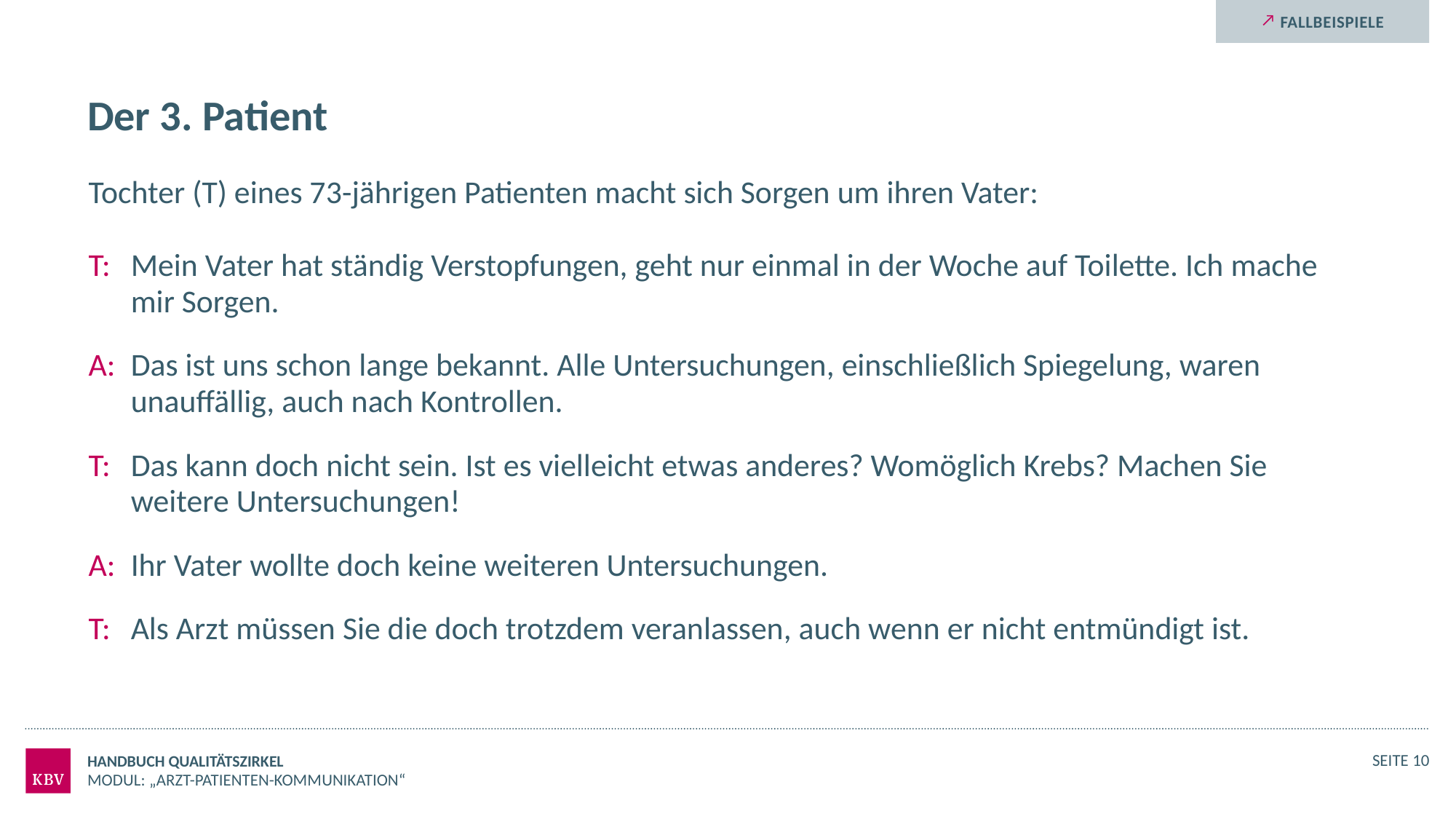

# Der 3. Patient
Tochter (T) eines 73-jährigen Patienten macht sich Sorgen um ihren Vater:
T: 	Mein Vater hat ständig Verstopfungen, geht nur einmal in der Woche auf Toilette. Ich mache mir Sorgen.
A: 	Das ist uns schon lange bekannt. Alle Untersuchungen, einschließlich Spiegelung, waren unauffällig, auch nach Kontrollen.
T: 	Das kann doch nicht sein. Ist es vielleicht etwas anderes? Womöglich Krebs? Machen Sie weitere Untersuchungen!
A: 	Ihr Vater wollte doch keine weiteren Untersuchungen.
T: 	Als Arzt müssen Sie die doch trotzdem veranlassen, auch wenn er nicht entmündigt ist.
Handbuch Qualitätszirkel
Seite 10
Modul: „Arzt-Patienten-Kommunikation“